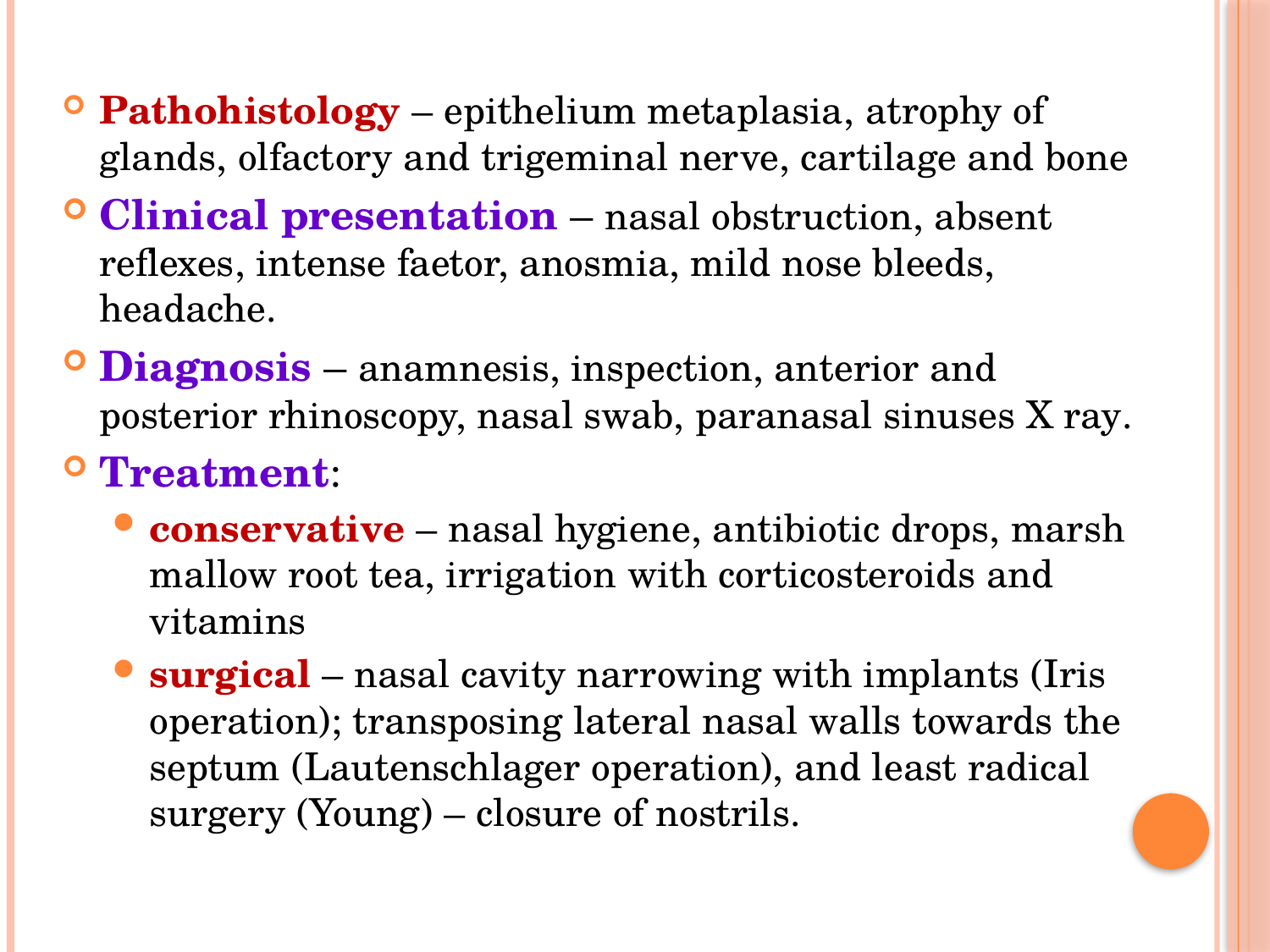

Pathohistology – epithelium metaplasia, atrophy of glands, olfactory and trigeminal nerve, cartilage and bone
Clinical presentation – nasal obstruction, absent reflexes, intense faetor, anosmia, mild nose bleeds, headache.
Diagnosis – anamnesis, inspection, anterior and posterior rhinoscopy, nasal swab, paranasal sinuses X ray.
Treatment:
conservative – nasal hygiene, antibiotic drops, marsh mallow root tea, irrigation with corticosteroids and vitamins
surgical – nasal cavity narrowing with implants (Iris operation); transposing lateral nasal walls towards the septum (Lautenschlager operation), and least radical surgery (Young) – closure of nostrils.